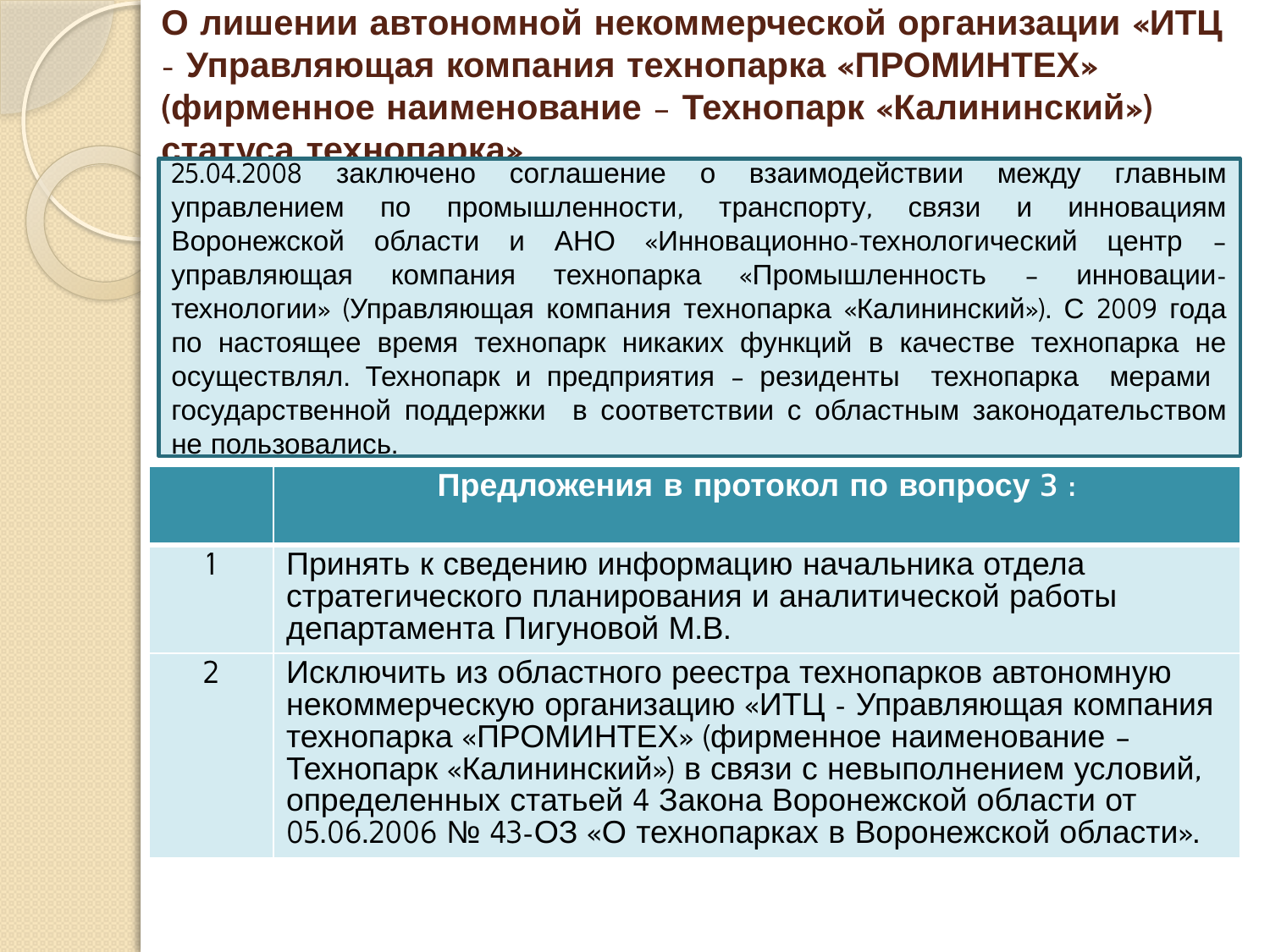

# О лишении автономной некоммерческой организации «ИТЦ - Управляющая компания технопарка «ПРОМИНТЕХ» (фирменное наименование – Технопарк «Калининский») статуса технопарка»
25.04.2008 заключено соглашение о взаимодействии между главным управлением по промышленности, транспорту, связи и инновациям Воронежской области и АНО «Инновационно-технологический центр – управляющая компания технопарка «Промышленность – инновации-технологии» (Управляющая компания технопарка «Калининский»). С 2009 года по настоящее время технопарк никаких функций в качестве технопарка не осуществлял. Технопарк и предприятия – резиденты  технопарка  мерами  государственной поддержки  в соответствии с областным законодательством не пользовались.
|  | Предложения в протокол по вопросу 3 : |
| --- | --- |
| 1 | Принять к сведению информацию начальника отдела стратегического планирования и аналитической работы департамента Пигуновой М.В. |
| 2 | Исключить из областного реестра технопарков автономную некоммерческую организацию «ИТЦ - Управляющая компания технопарка «ПРОМИНТЕХ» (фирменное наименование – Технопарк «Калининский») в связи с невыполнением условий, определенных статьей 4 Закона Воронежской области от 05.06.2006 № 43-ОЗ «О технопарках в Воронежской области». |